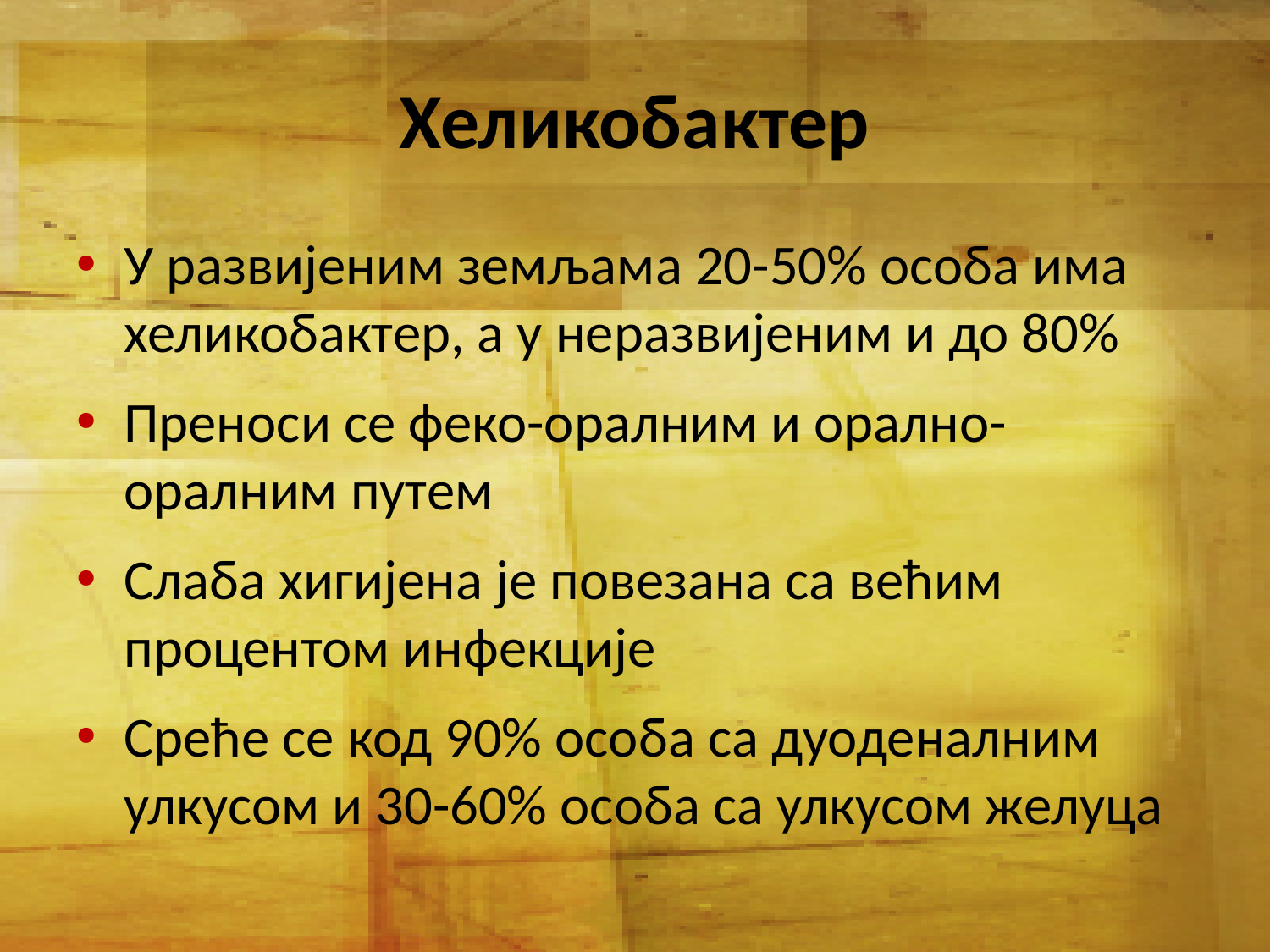

# Хеликобактер
У развијеним земљама 20-50% особа има хеликобактер, а у неразвијеним и до 80%
Преноси се феко-оралним и орално-оралним путем
Слаба хигијена је повезана са већим процентом инфекције
Среће се код 90% особа са дуоденалним улкусом и 30-60% особа са улкусом желуца